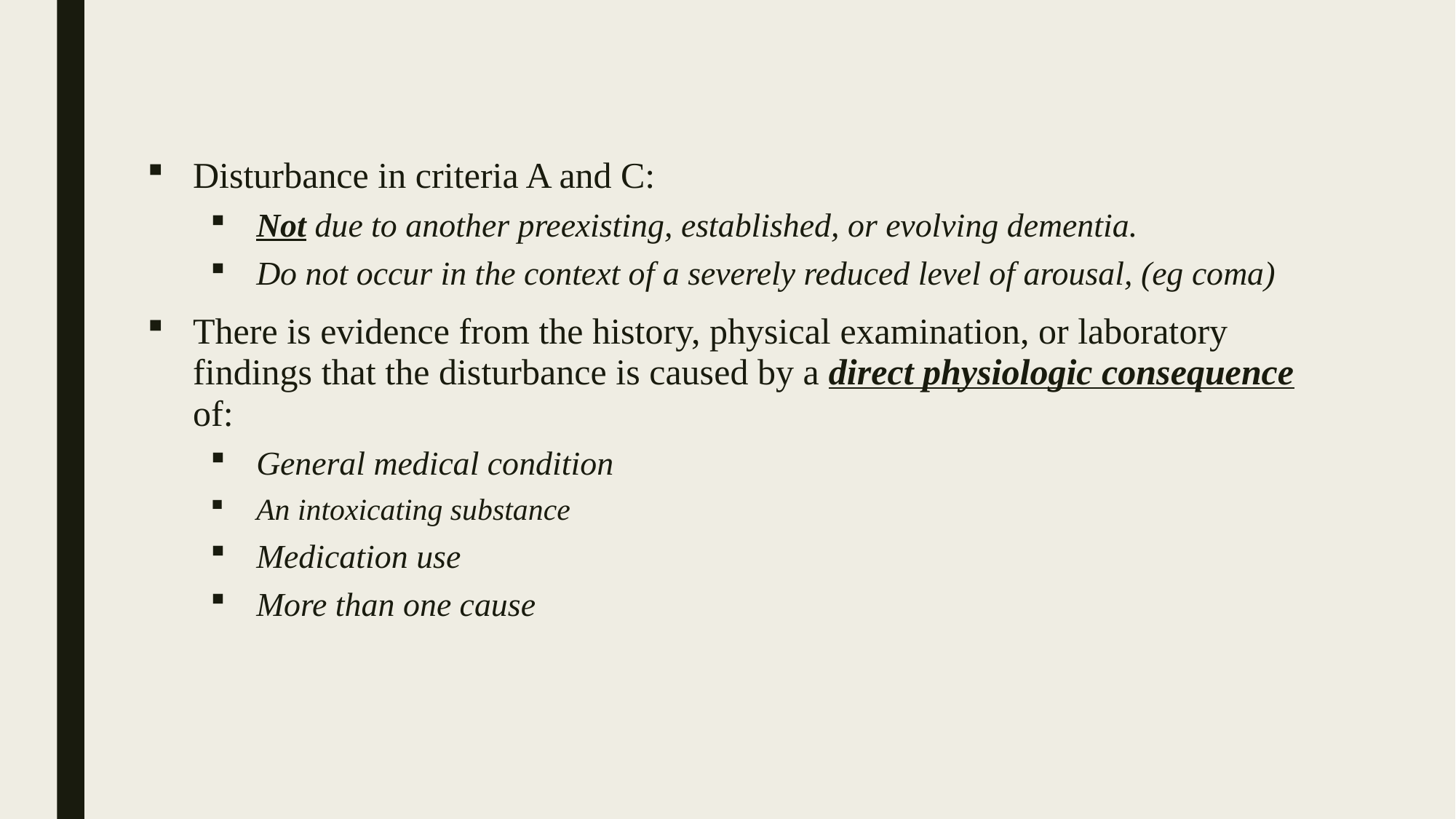

Disturbance in criteria A and C:
Not due to another preexisting, established, or evolving dementia.
Do not occur in the context of a severely reduced level of arousal, (eg coma)
There is evidence from the history, physical examination, or laboratory findings that the disturbance is caused by a direct physiologic consequence of:
General medical condition
An intoxicating substance
Medication use
More than one cause